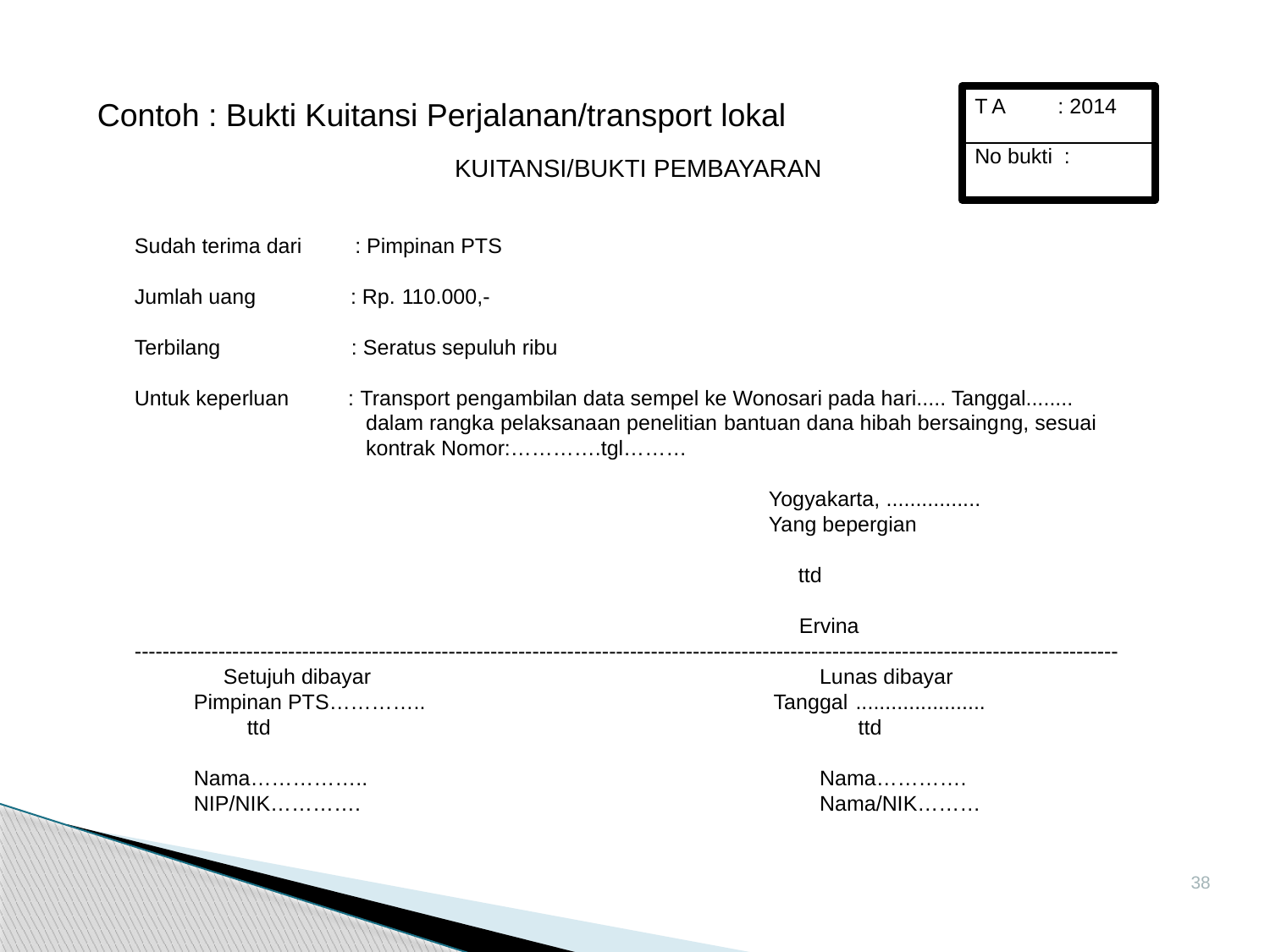

T A         : 2014

No bukti  :

Contoh : Bukti Kuitansi Perjalanan/transport lokal
KUITANSI/BUKTI PEMBAYARAN
Sudah terima dari         : Pimpinan PTS

Jumlah uang                : Rp. 110.000,-

Terbilang                      : Seratus sepuluh ribu

Untuk keperluan          : Transport pengambilan data sempel ke Wonosari pada hari..... Tanggal........
                                       dalam rangka pelaksanaan penelitian bantuan dana hibah bersaingng, sesuai
                                       kontrak Nomor:………….tgl………

                                                                                                           Yogyakarta, ................
                                                                                                           Yang bepergian

                                                                                                                ttd

					     Ervina
---------------------------------------------------------------------------------------------------------------------------------------------
               Setujuh dibayar                                                                            Lunas dibayar
          Pimpinan PTS…………..                                                           Tanggal ......................
                   ttd				               ttd

          Nama……………..			                              Nama………….
          NIP/NIK………….			                              Nama/NIK………

38